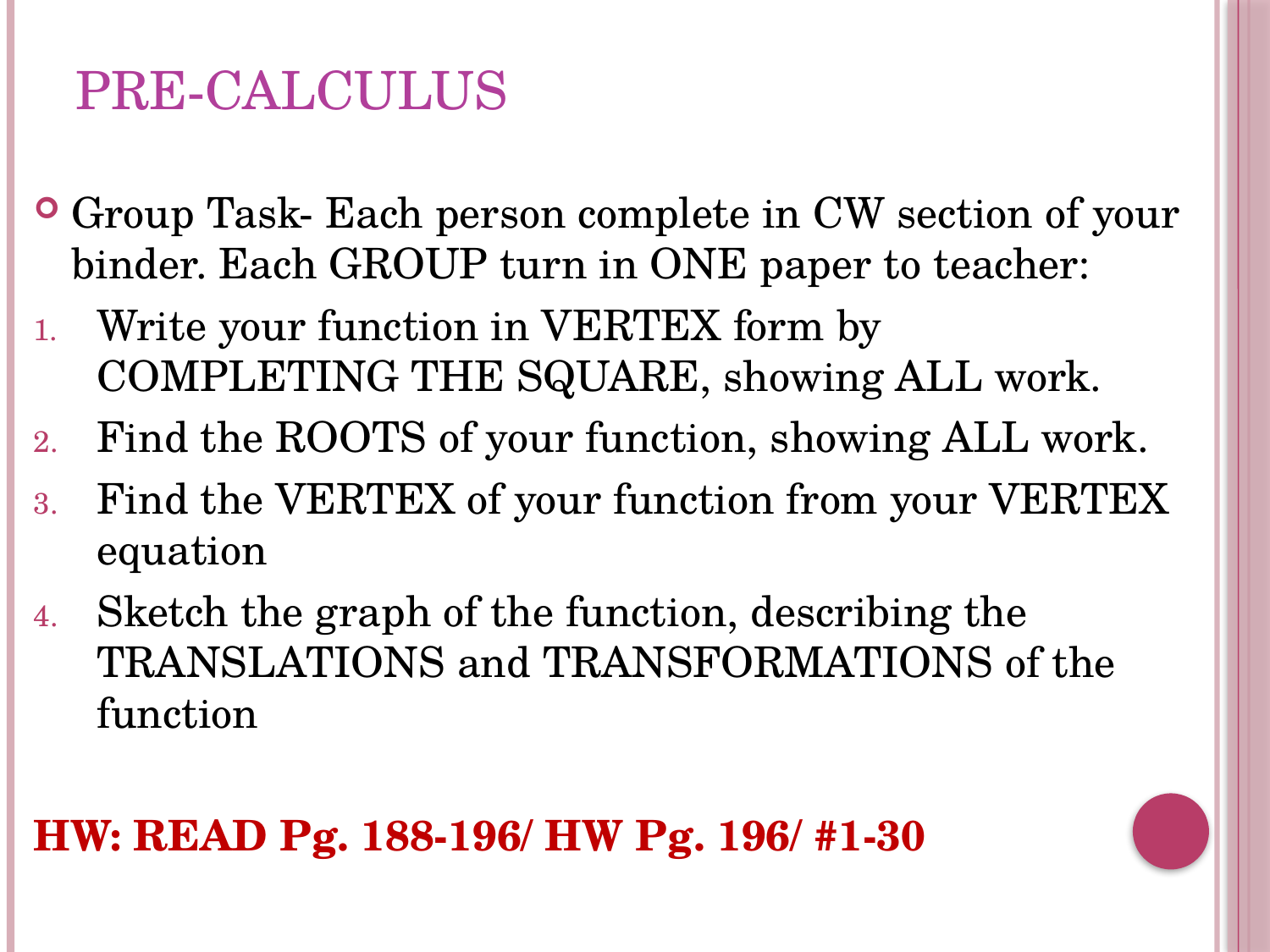

# Pre-Calculus
Group Task- Each person complete in CW section of your binder. Each GROUP turn in ONE paper to teacher:
Write your function in VERTEX form by COMPLETING THE SQUARE, showing ALL work.
Find the ROOTS of your function, showing ALL work.
Find the VERTEX of your function from your VERTEX equation
Sketch the graph of the function, describing the TRANSLATIONS and TRANSFORMATIONS of the function

HW: READ Pg. 188-196/ HW Pg. 196/ #1-30